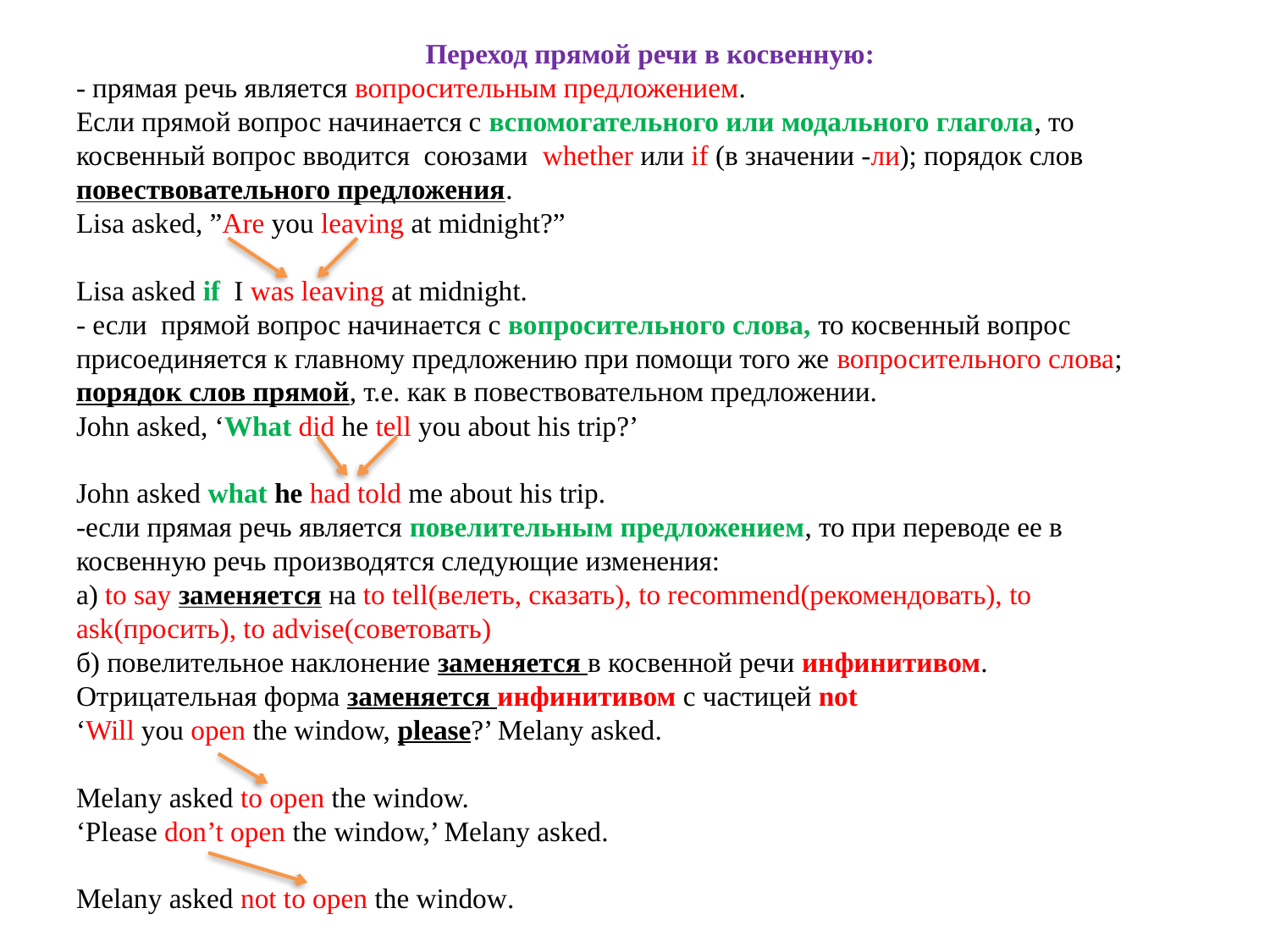

# Переход прямой речи в косвенную: - прямая речь является вопросительным предложением. Если прямой вопрос начинается с вспомогательного или модального глагола, то косвенный вопрос вводится  союзами  whether или if (в значении -ли); порядок слов повествовательного предложения. Lisa asked, ”Are you leaving at midnight?” Lisa asked if  I was leaving at midnight. - если  прямой вопрос начинается с вопросительного слова, то косвенный вопрос присоединяется к главному предложению при помощи того же вопросительного слова; порядок слов прямой, т.е. как в повествовательном предложении. John asked, ‘What did he tell you about his trip?’ John asked what he had told me about his trip. -если прямая речь является повелительным предложением, то при переводе ее в косвенную речь производятся следующие изменения: а) to say заменяется на to tell(велеть, сказать), to recommend(рекомендовать), to ask(просить), to advise(советовать) б) повелительное наклонение заменяется в косвенной речи инфинитивом. Отрицательная форма заменяется инфинитивом с частицей not ‘Will you open the window, please?’ Melany asked. Melany asked to open the window. ‘Please don’t open the window,’ Melany asked. Melany asked not to open the window.